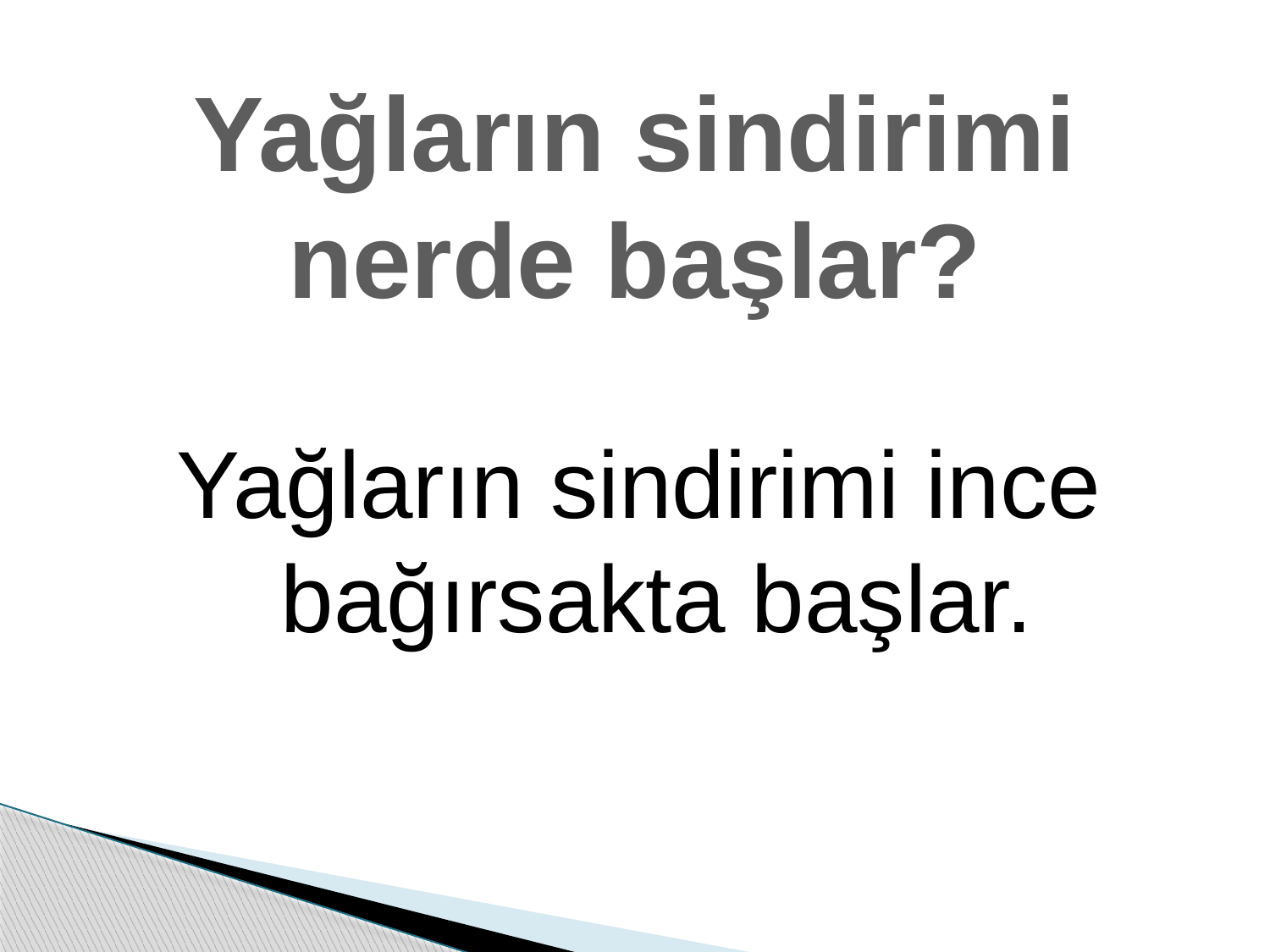

# Yağların sindirimi nerde başlar?
Yağların sindirimi ince bağırsakta başlar.